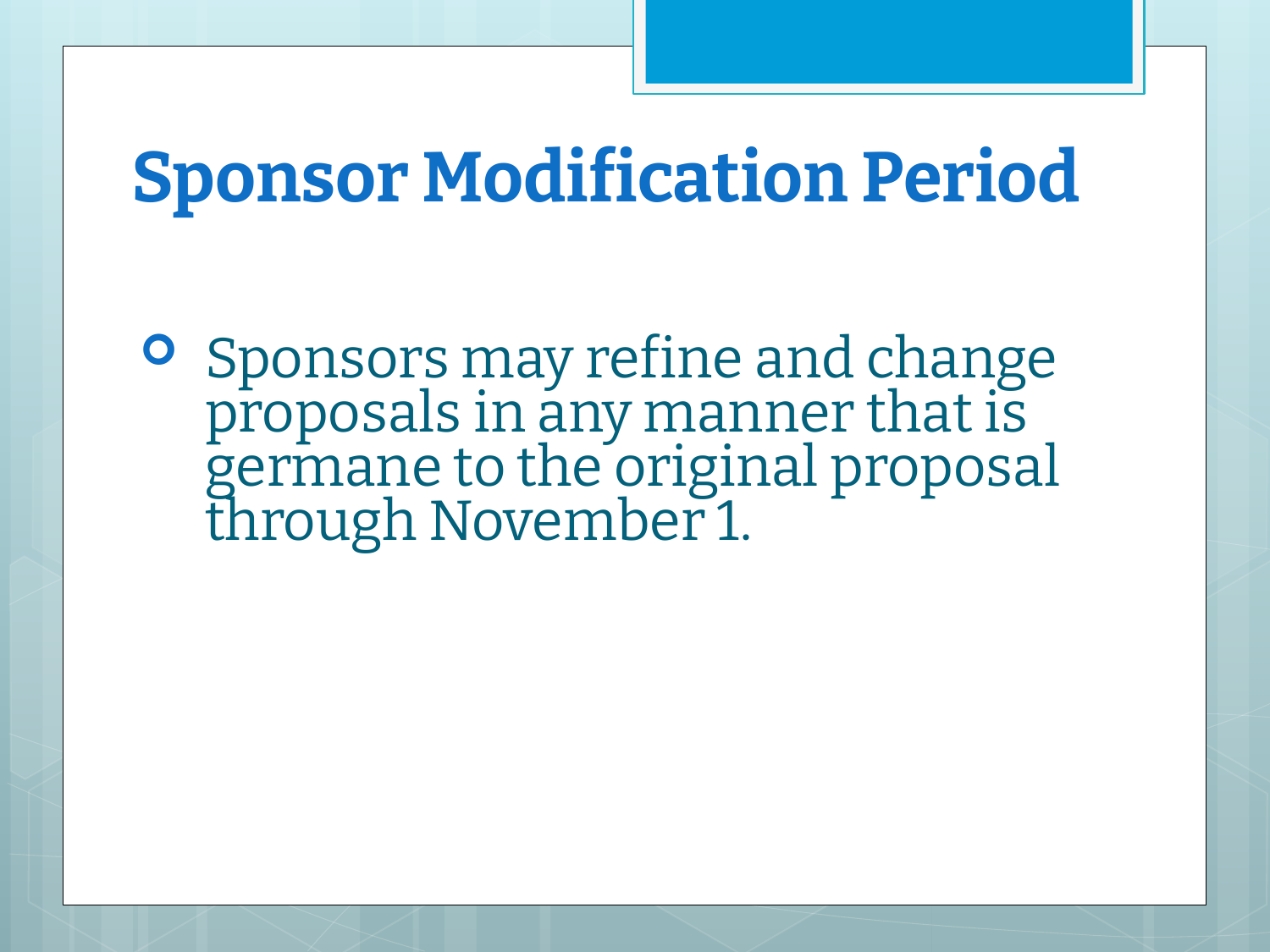

# Sponsor Modification Period
Sponsors may refine and change proposals in any manner that is germane to the original proposal through November 1.